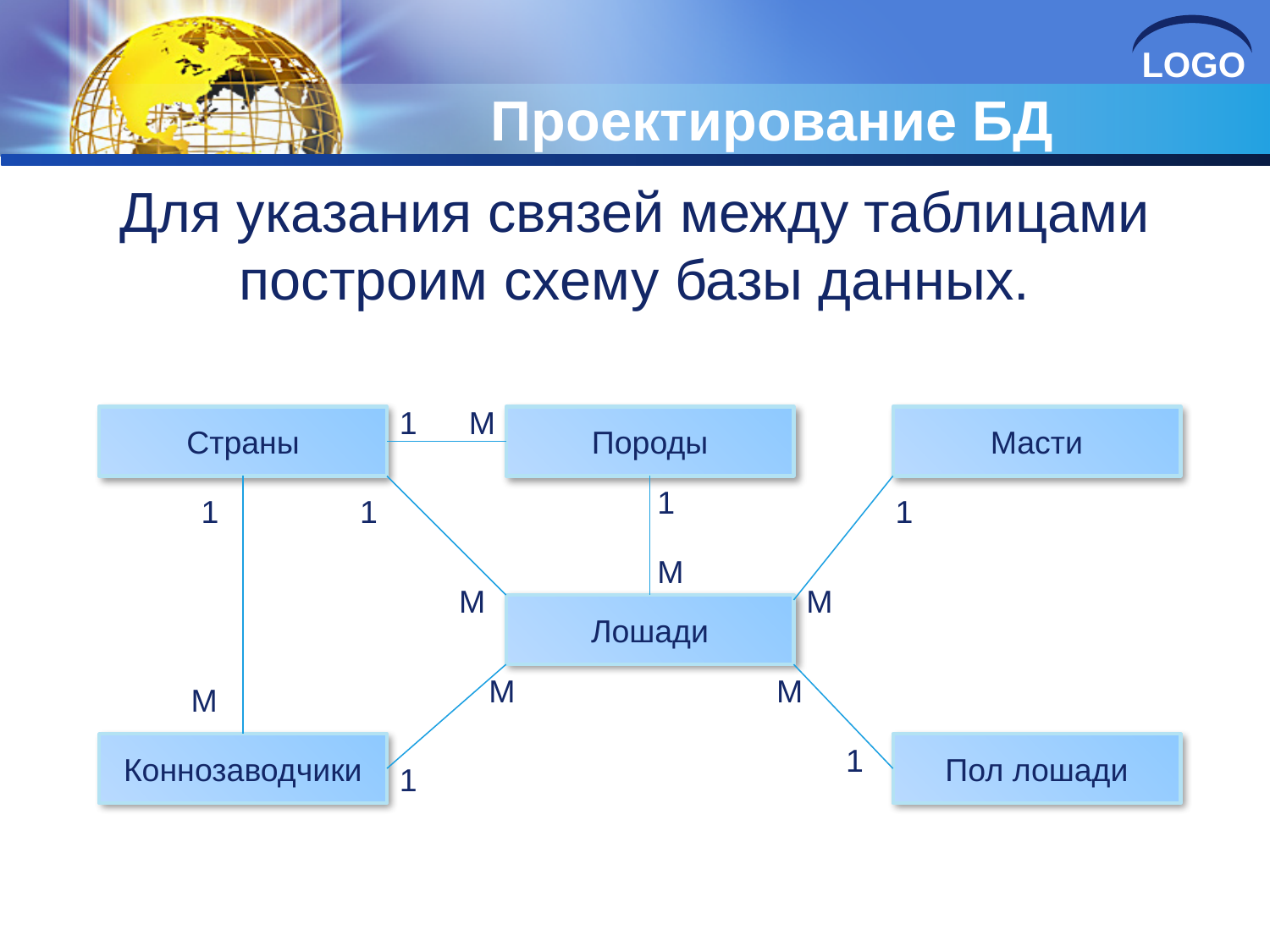

# Проектирование БД
Для указания связей между таблицами построим схему базы данных.

1
М
Страны
Породы
Масти
Лошади
Коннозаводчики
Пол лошади
1
1
1
1
М
М
М
М
М
М
1
1